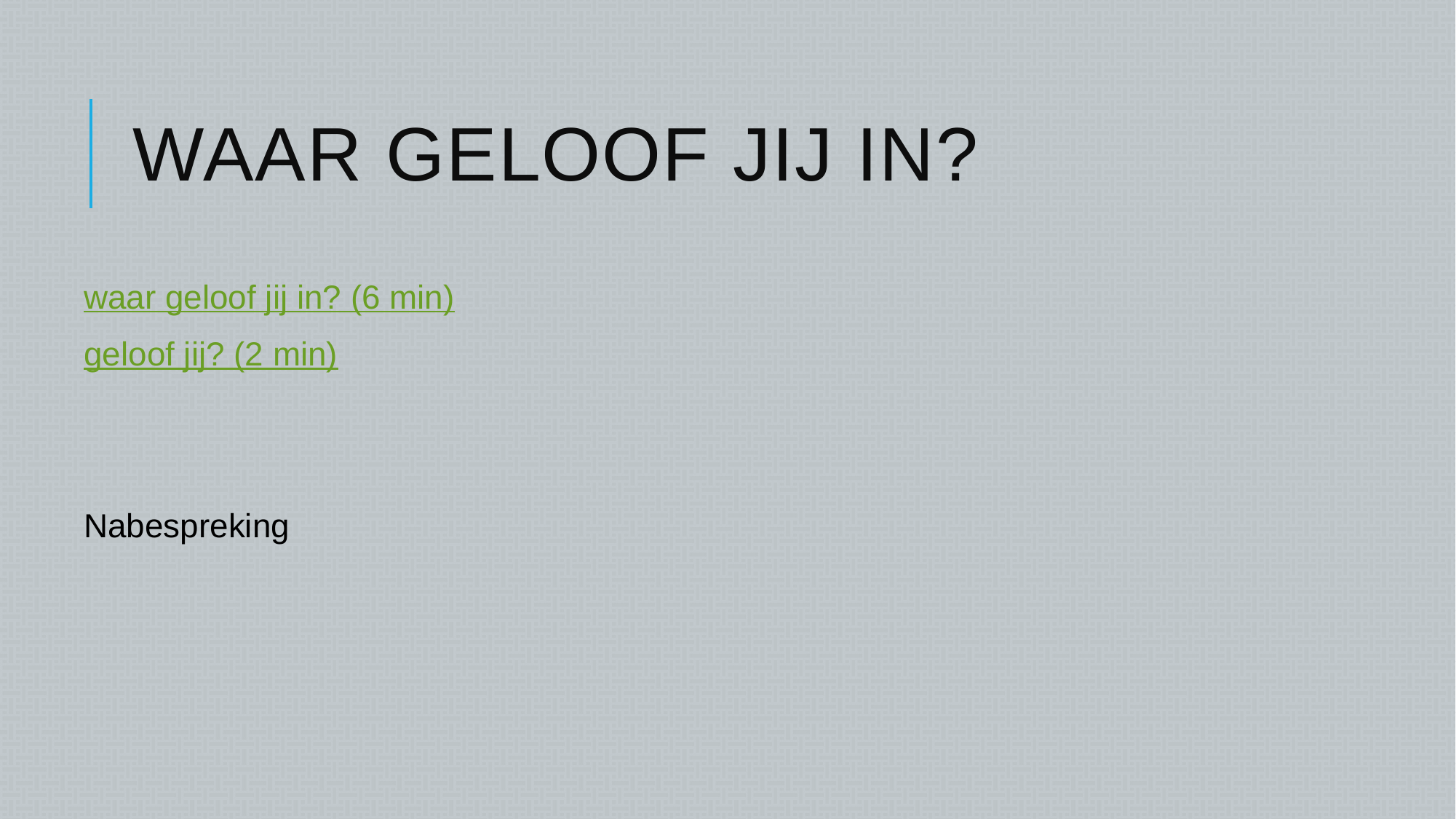

# Waar geloof jij in?
waar geloof jij in? (6 min)
geloof jij? (2 min)

Nabespreking